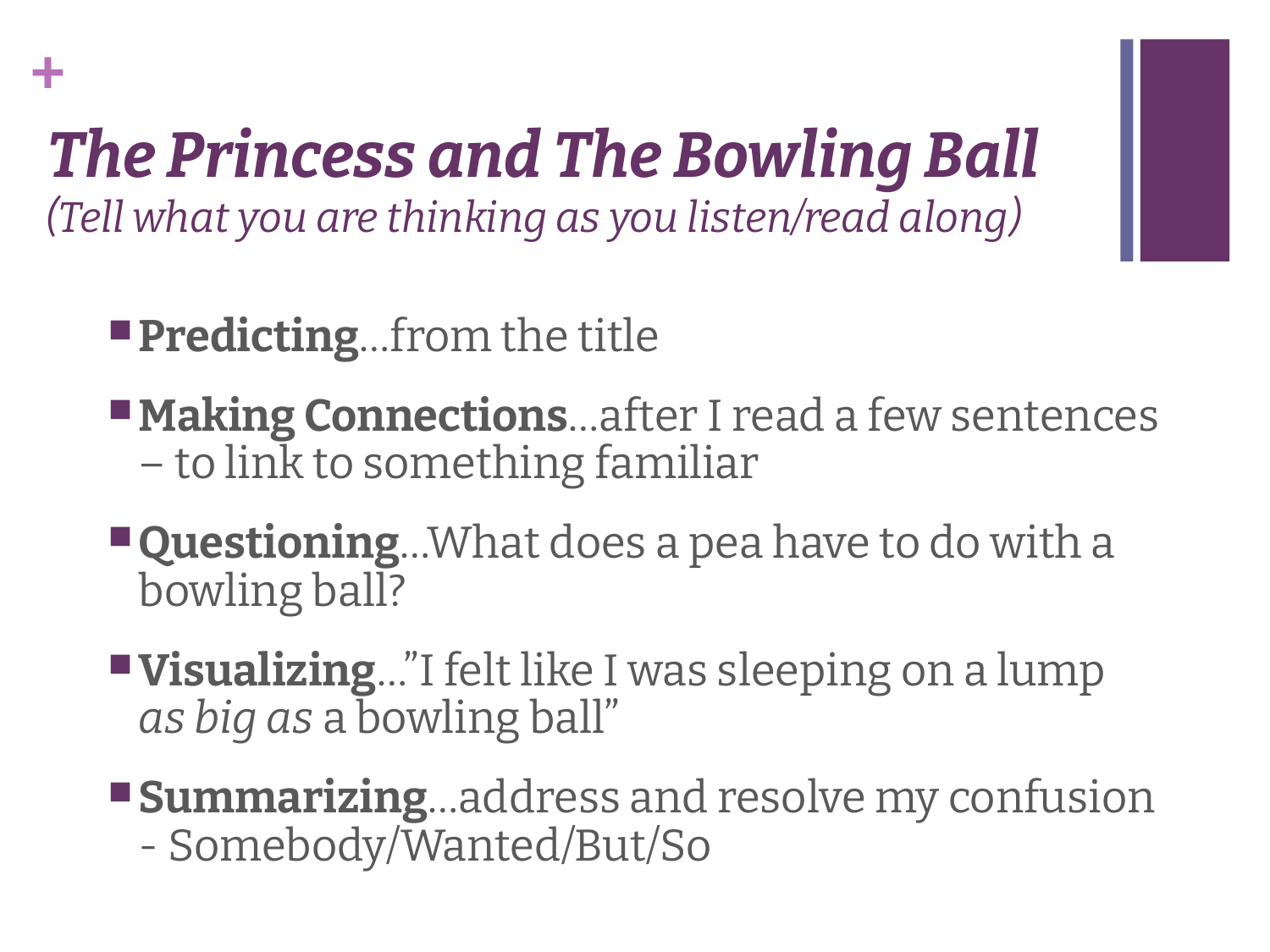

# The Princess and The Bowling Ball (Tell what you are thinking as you listen/read along)
Predicting…from the title
Making Connections…after I read a few sentences – to link to something familiar
Questioning…What does a pea have to do with a bowling ball?
Visualizing…”I felt like I was sleeping on a lump as big as a bowling ball”
Summarizing…address and resolve my confusion - Somebody/Wanted/But/So